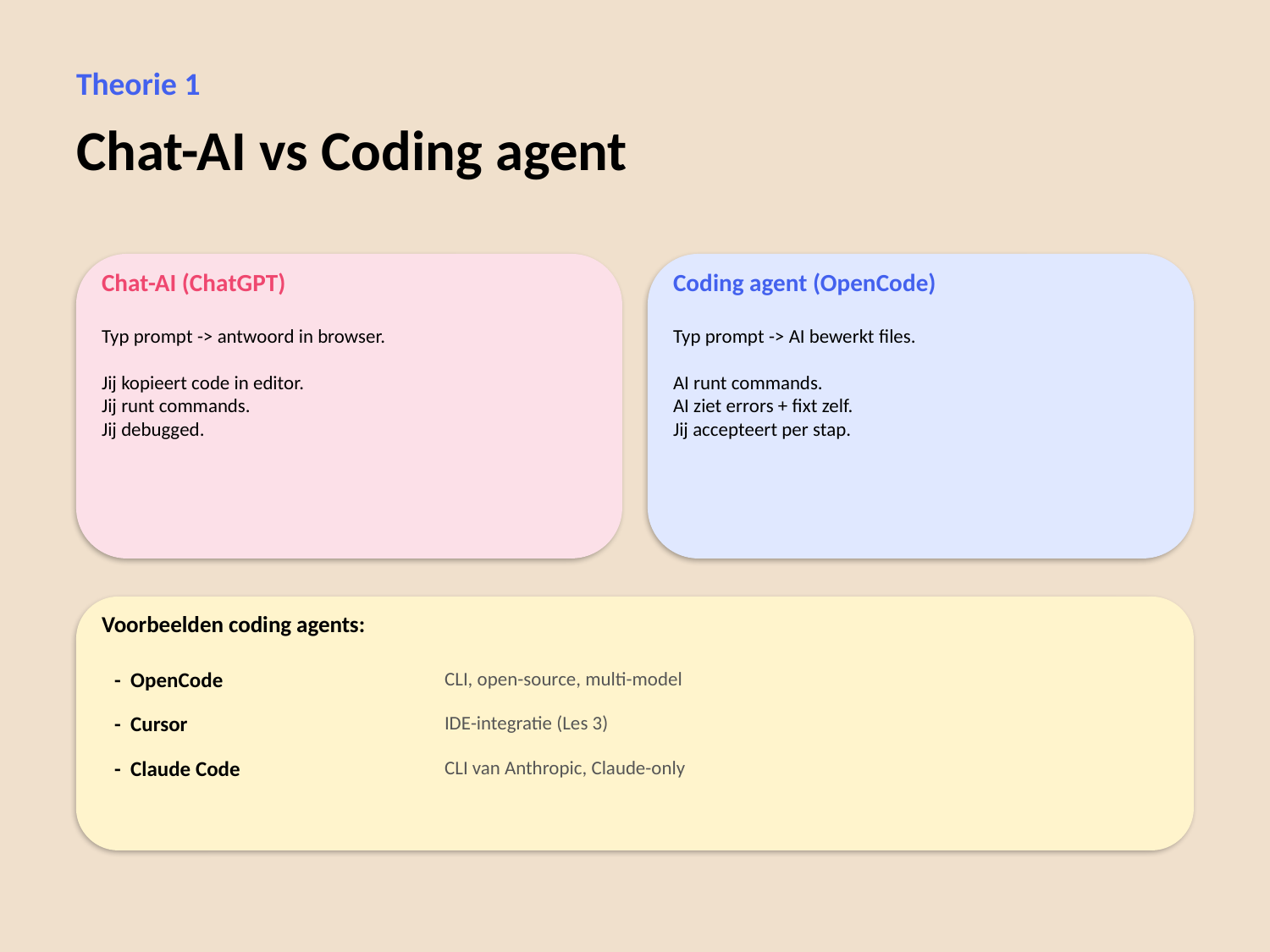

Theorie 1
Chat-AI vs Coding agent

Chat-AI (ChatGPT)
Coding agent (OpenCode)
Typ prompt -> antwoord in browser.

Jij kopieert code in editor.
Jij runt commands.
Jij debugged.
Typ prompt -> AI bewerkt files.

AI runt commands.
AI ziet errors + fixt zelf.
Jij accepteert per stap.

Voorbeelden coding agents:
-  OpenCode
CLI, open-source, multi-model
-  Cursor
IDE-integratie (Les 3)
-  Claude Code
CLI van Anthropic, Claude-only